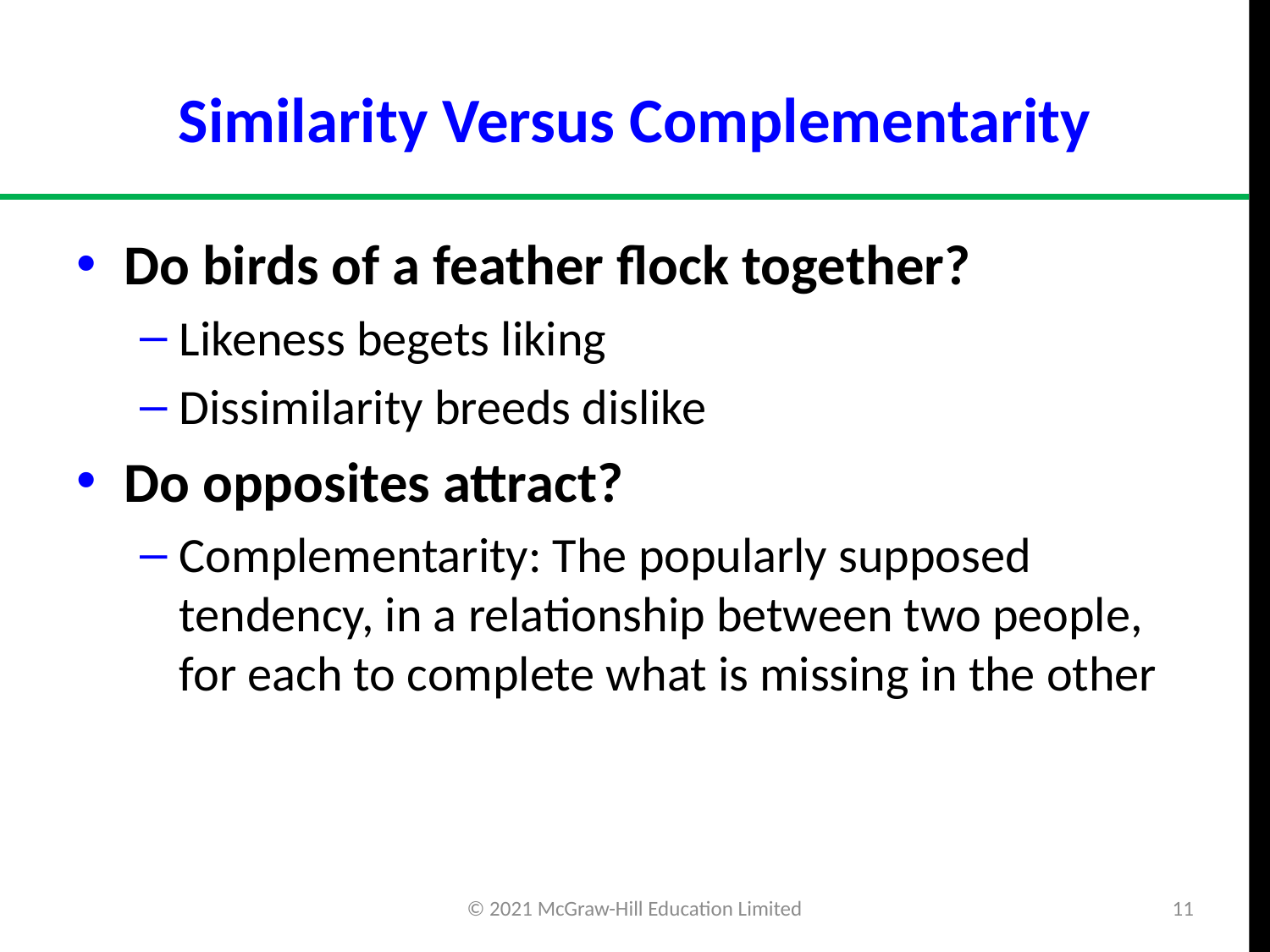

# Similarity Versus Complementarity
Do birds of a feather flock together?
Likeness begets liking
Dissimilarity breeds dislike
Do opposites attract?
Complementarity: The popularly supposed tendency, in a relationship between two people, for each to complete what is missing in the other

© 2021 McGraw-Hill Education Limited
11